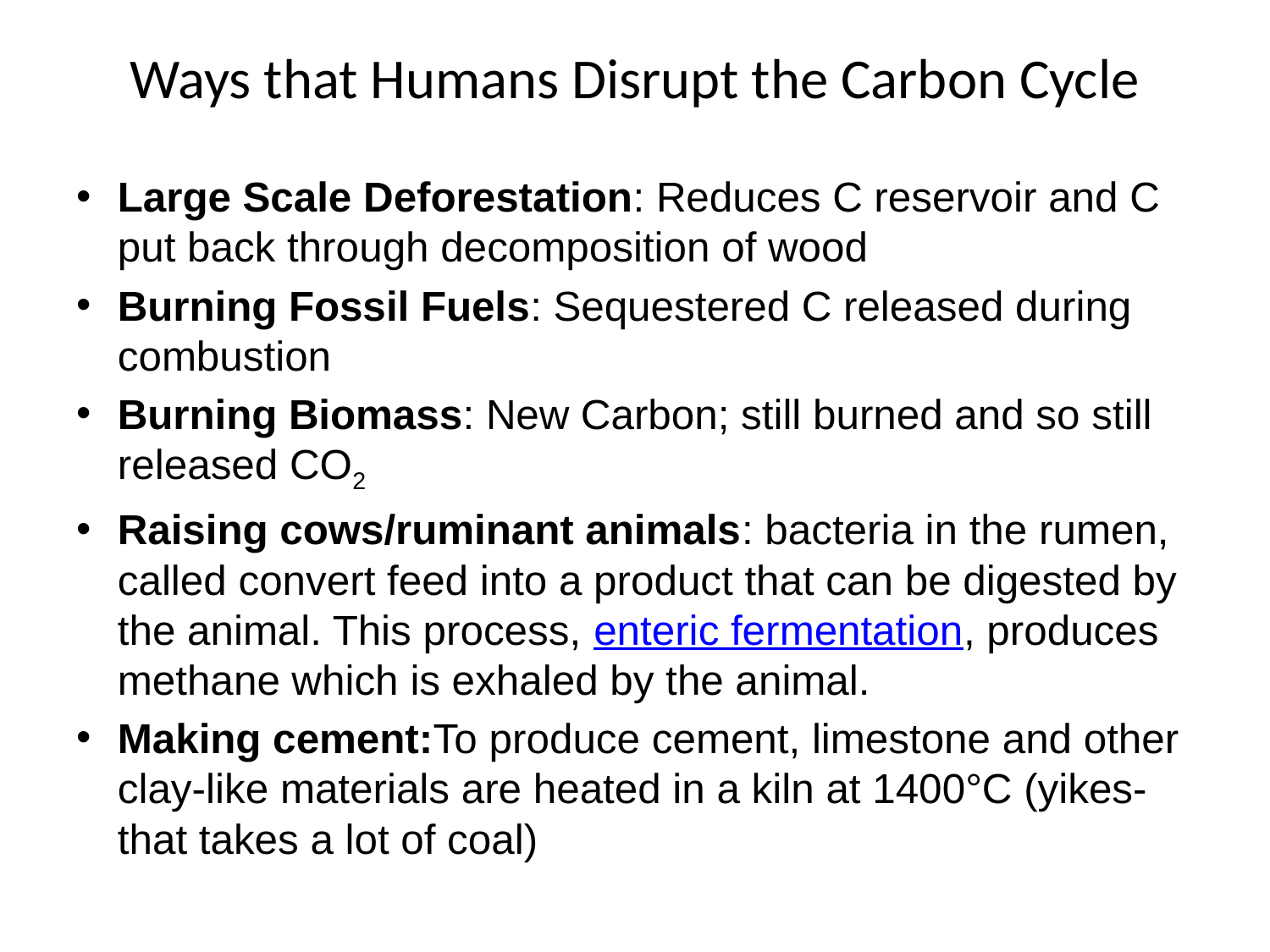

# Ways that Humans Disrupt the Carbon Cycle
Large Scale Deforestation: Reduces C reservoir and C put back through decomposition of wood
Burning Fossil Fuels: Sequestered C released during combustion
Burning Biomass: New Carbon; still burned and so still released CO2
Raising cows/ruminant animals: bacteria in the rumen, called convert feed into a product that can be digested by the animal. This process, enteric fermentation, produces methane which is exhaled by the animal.
Making cement:To produce cement, limestone and other clay-like materials are heated in a kiln at 1400°C (yikes-that takes a lot of coal)